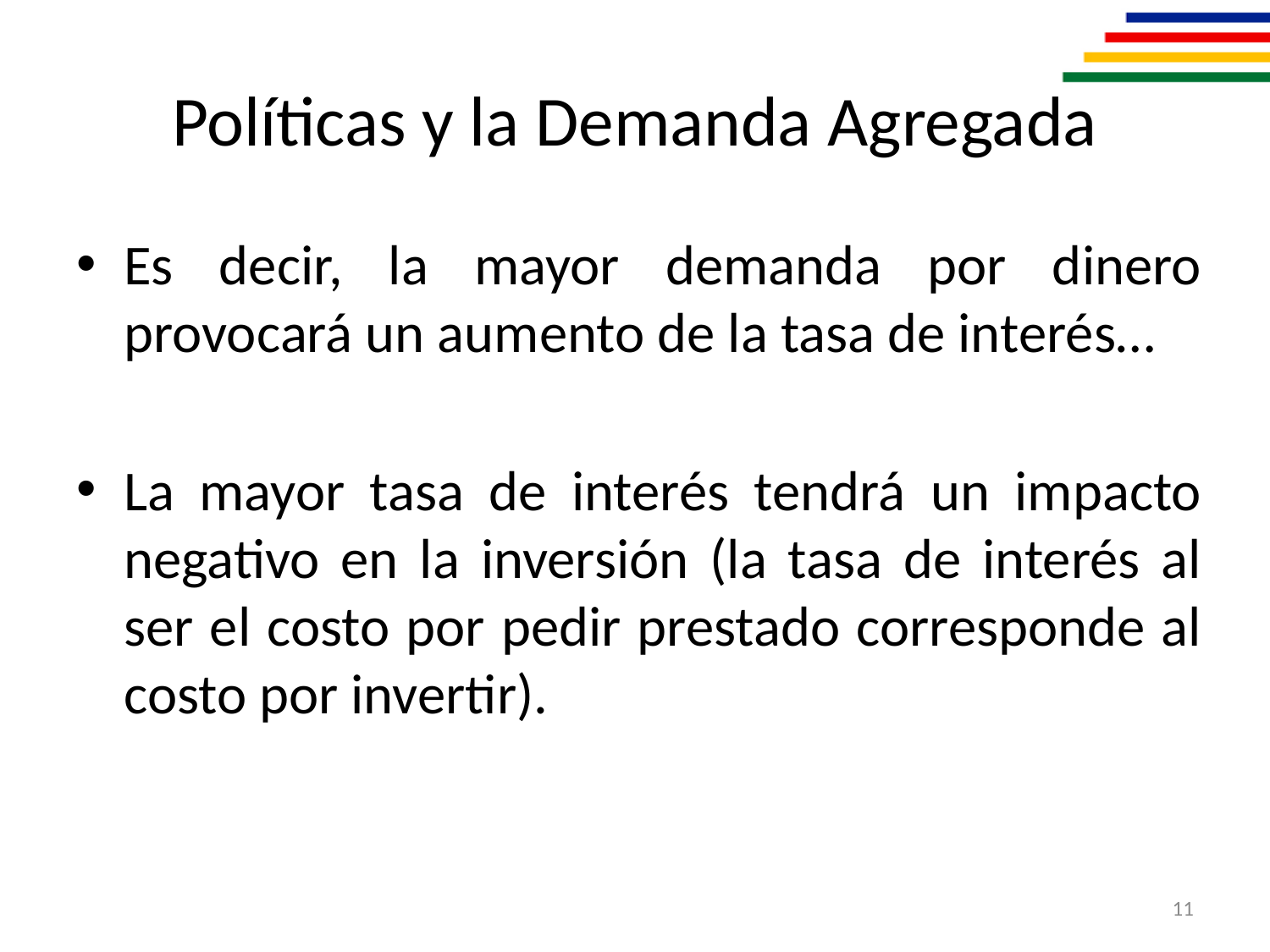

# Políticas y la Demanda Agregada
Es decir, la mayor demanda por dinero provocará un aumento de la tasa de interés…

La mayor tasa de interés tendrá un impacto negativo en la inversión (la tasa de interés al ser el costo por pedir prestado corresponde al costo por invertir).

11